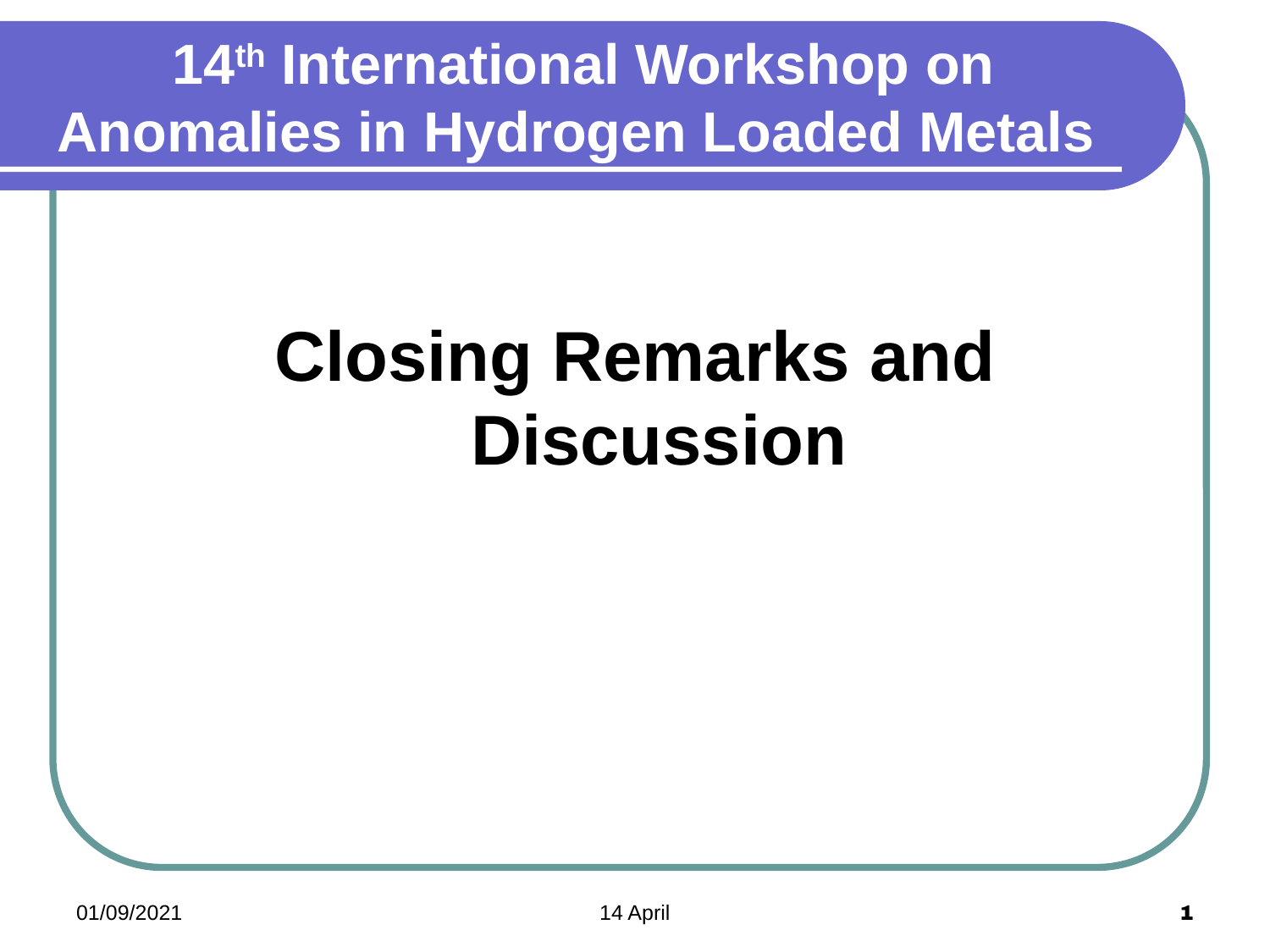

# 14th International Workshop on Anomalies in Hydrogen Loaded Metals

Closing Remarks and Discussion

01/09/2021
14 April
1